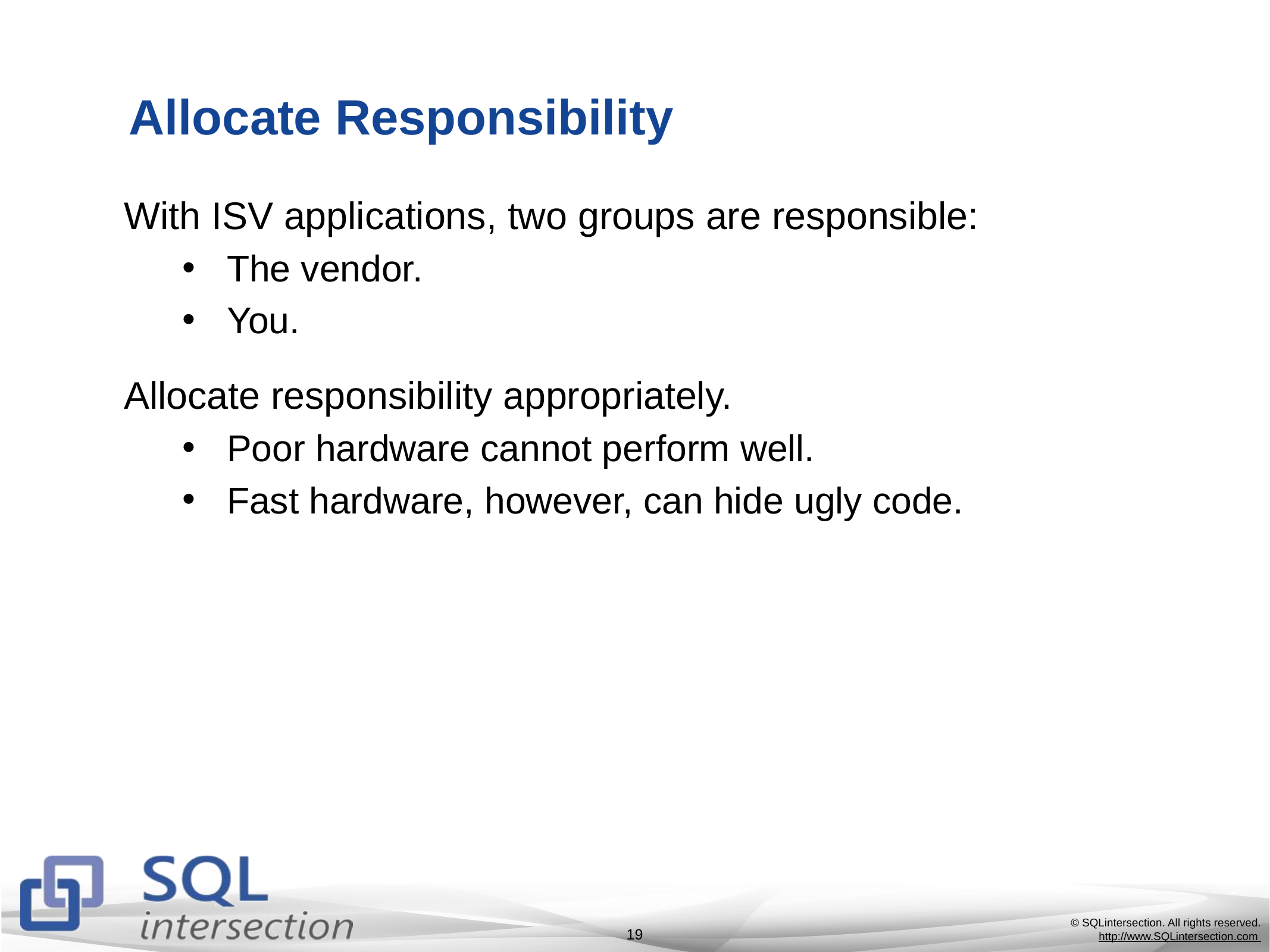

# Allocate Responsibility
With ISV applications, two groups are responsible:
The vendor.
You.
Allocate responsibility appropriately.
Poor hardware cannot perform well.
Fast hardware, however, can hide ugly code.